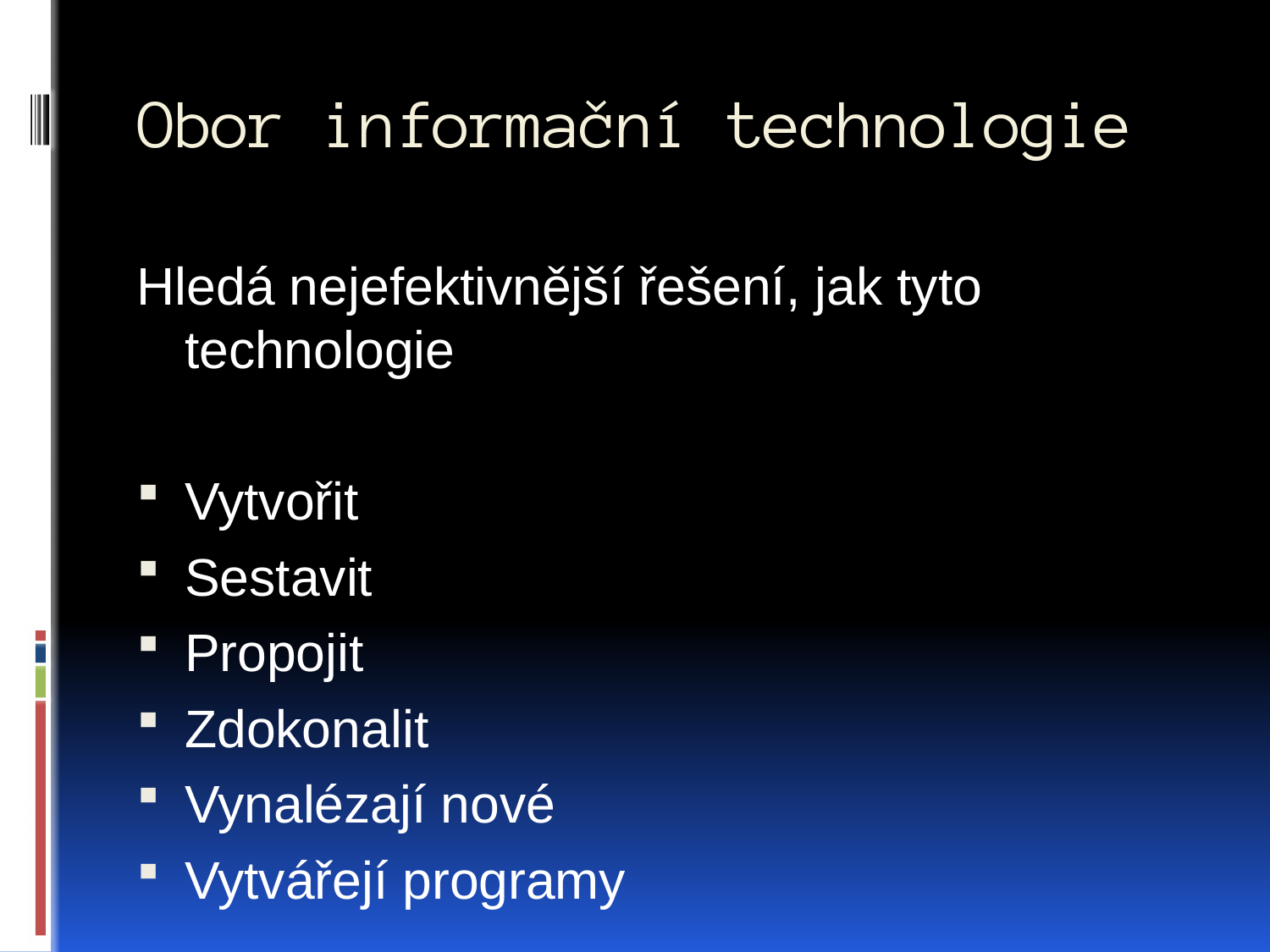

# Obor informační technologie
Hledá nejefektivnější řešení, jak tyto technologie

Vytvořit
Sestavit
Propojit
Zdokonalit
Vynalézají nové
Vytvářejí programy